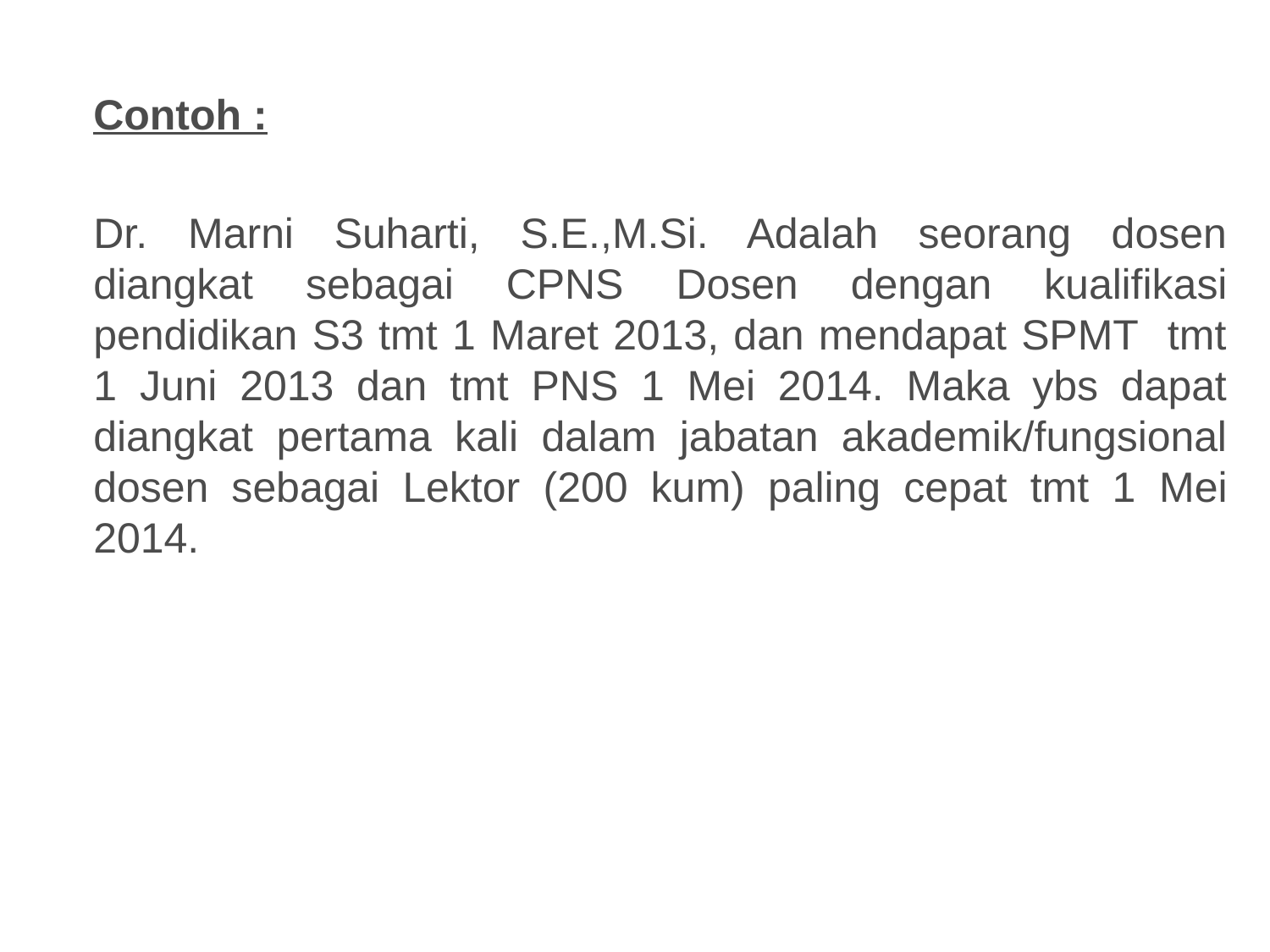

Contoh :

Dr. Marni Suharti, S.E.,M.Si. Adalah seorang dosen diangkat sebagai CPNS Dosen dengan kualifikasi pendidikan S3 tmt 1 Maret 2013, dan mendapat SPMT  tmt 1 Juni 2013 dan tmt PNS 1 Mei 2014. Maka ybs dapat diangkat pertama kali dalam jabatan akademik/fungsional dosen sebagai Lektor (200 kum) paling cepat tmt 1 Mei 2014.